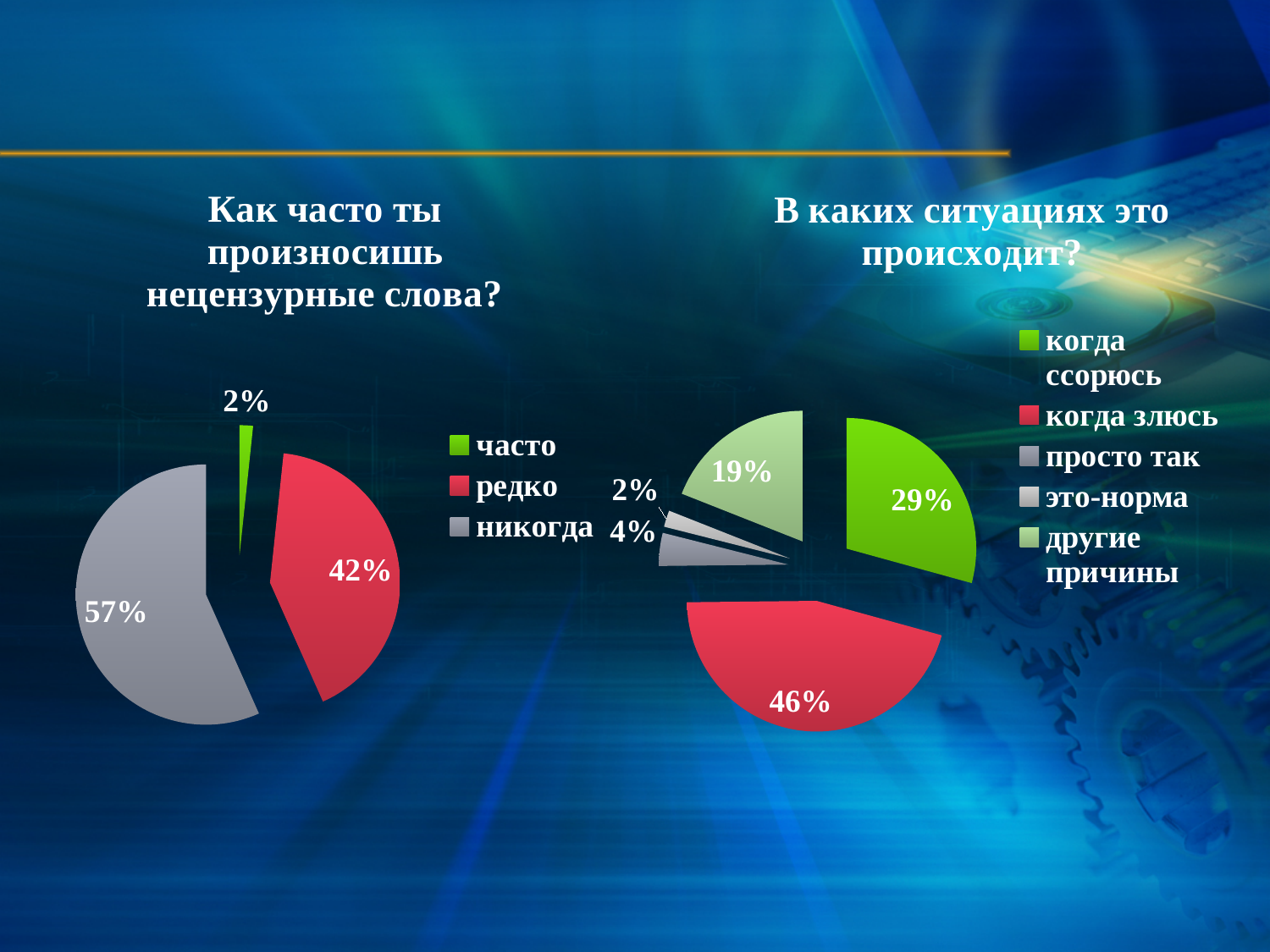

### Chart: В каких ситуациях это происходит?

| Category |  |
|---|---|
| когда ссорюсь | 43.0 |
| когда злюсь | 67.0 |
| просто так | 6.0 |
| это-норма | 3.0 |
| другие причины | 28.0 |

### Chart: Как часто ты произносишь нецензурные слова?

| Category |  |
|---|---|
| часто | 2.0 |
| редко | 50.0 |
| никогда | 68.0 |